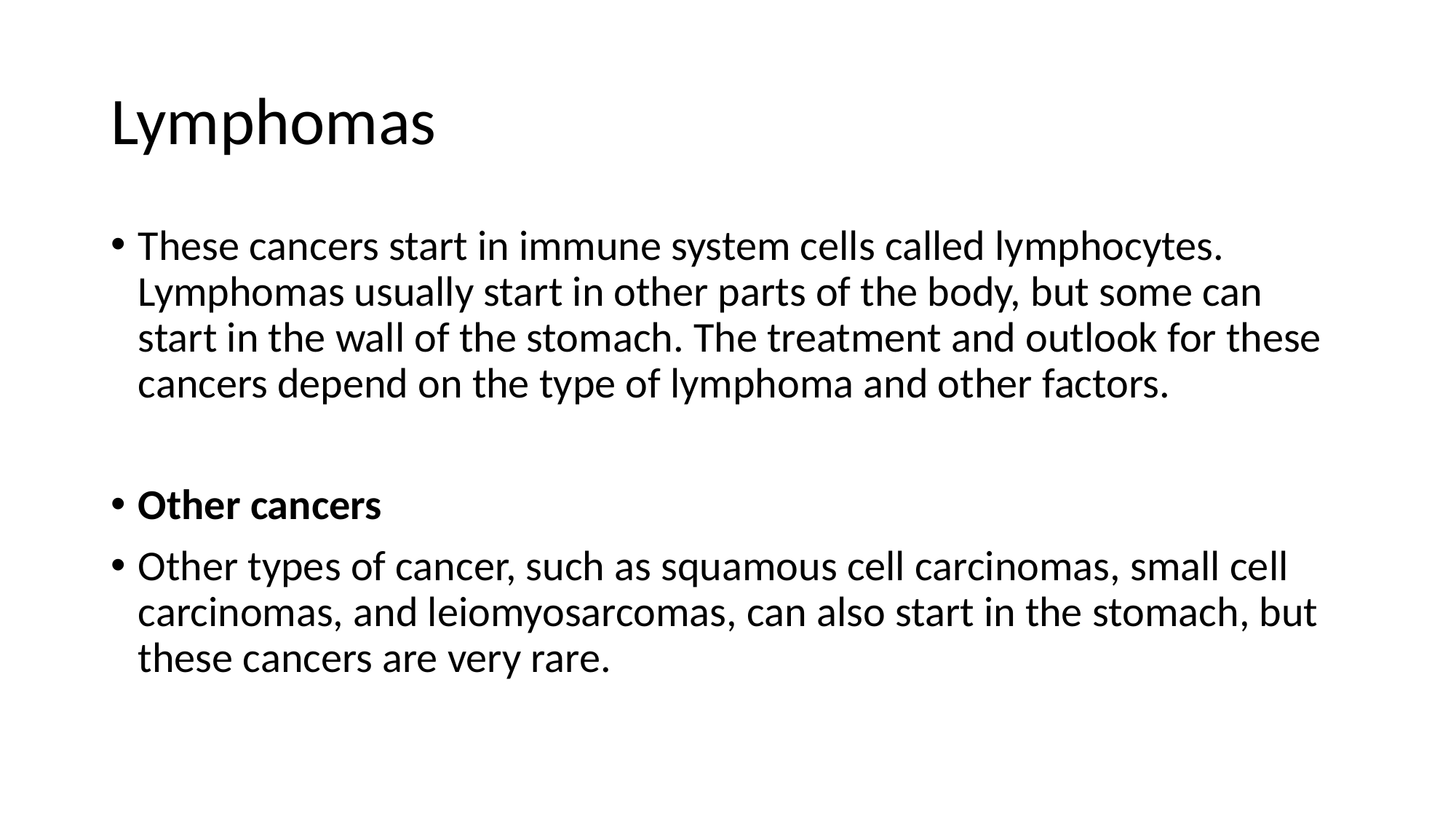

# Lymphomas
These cancers start in immune system cells called lymphocytes. Lymphomas usually start in other parts of the body, but some can start in the wall of the stomach. The treatment and outlook for these cancers depend on the type of lymphoma and other factors.

Other cancers
Other types of cancer, such as squamous cell carcinomas, small cell carcinomas, and leiomyosarcomas, can also start in the stomach, but these cancers are very rare.